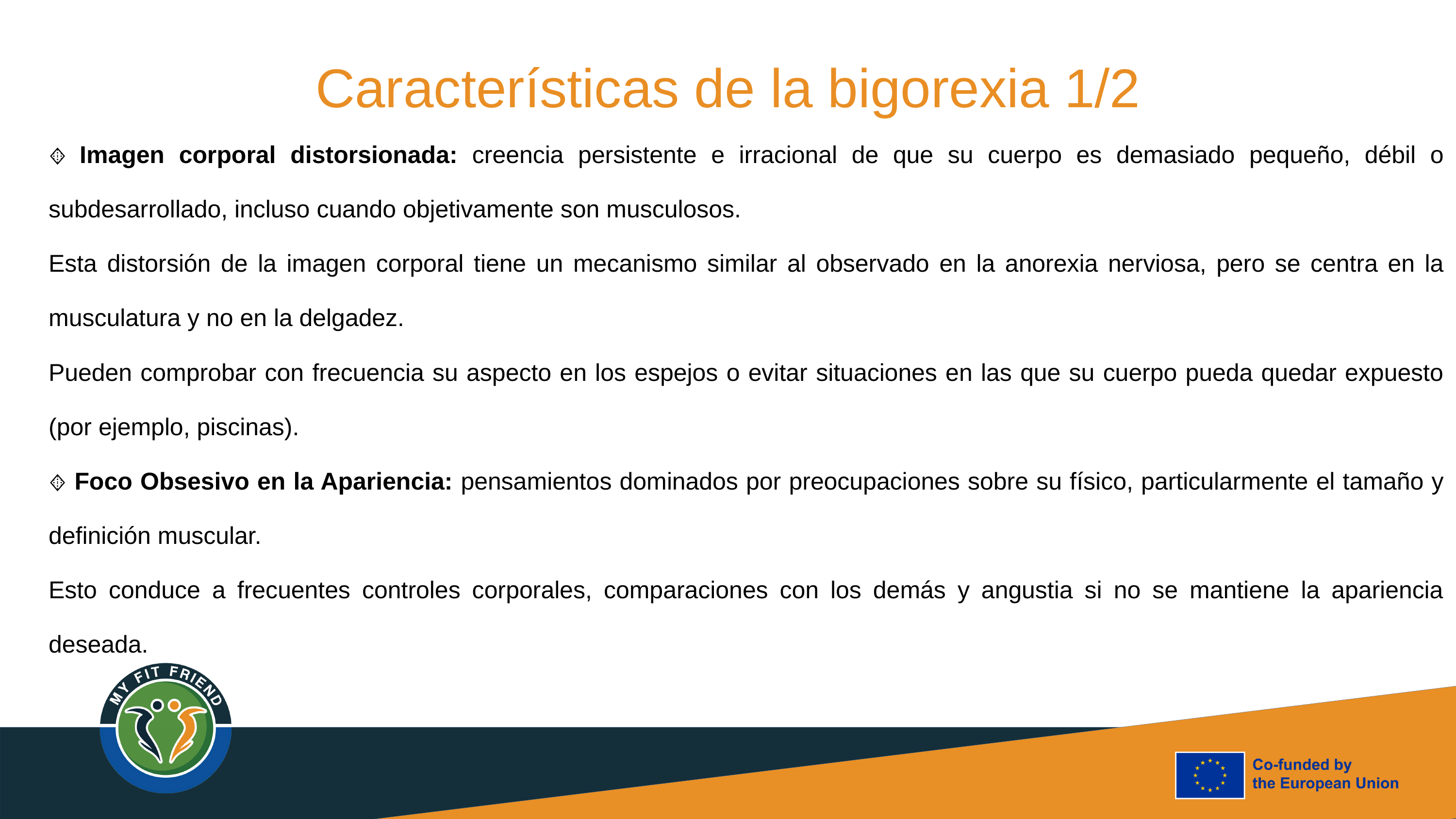

Características de la bigorexia 1/2
🔸 Imagen corporal distorsionada: creencia persistente e irracional de que su cuerpo es demasiado pequeño, débil o subdesarrollado, incluso cuando objetivamente son musculosos.
Esta distorsión de la imagen corporal tiene un mecanismo similar al observado en la anorexia nerviosa, pero se centra en la musculatura y no en la delgadez.
Pueden comprobar con frecuencia su aspecto en los espejos o evitar situaciones en las que su cuerpo pueda quedar expuesto (por ejemplo, piscinas).
🔸 Foco Obsesivo en la Apariencia: pensamientos dominados por preocupaciones sobre su físico, particularmente el tamaño y definición muscular.
Esto conduce a frecuentes controles corporales, comparaciones con los demás y angustia si no se mantiene la apariencia deseada.